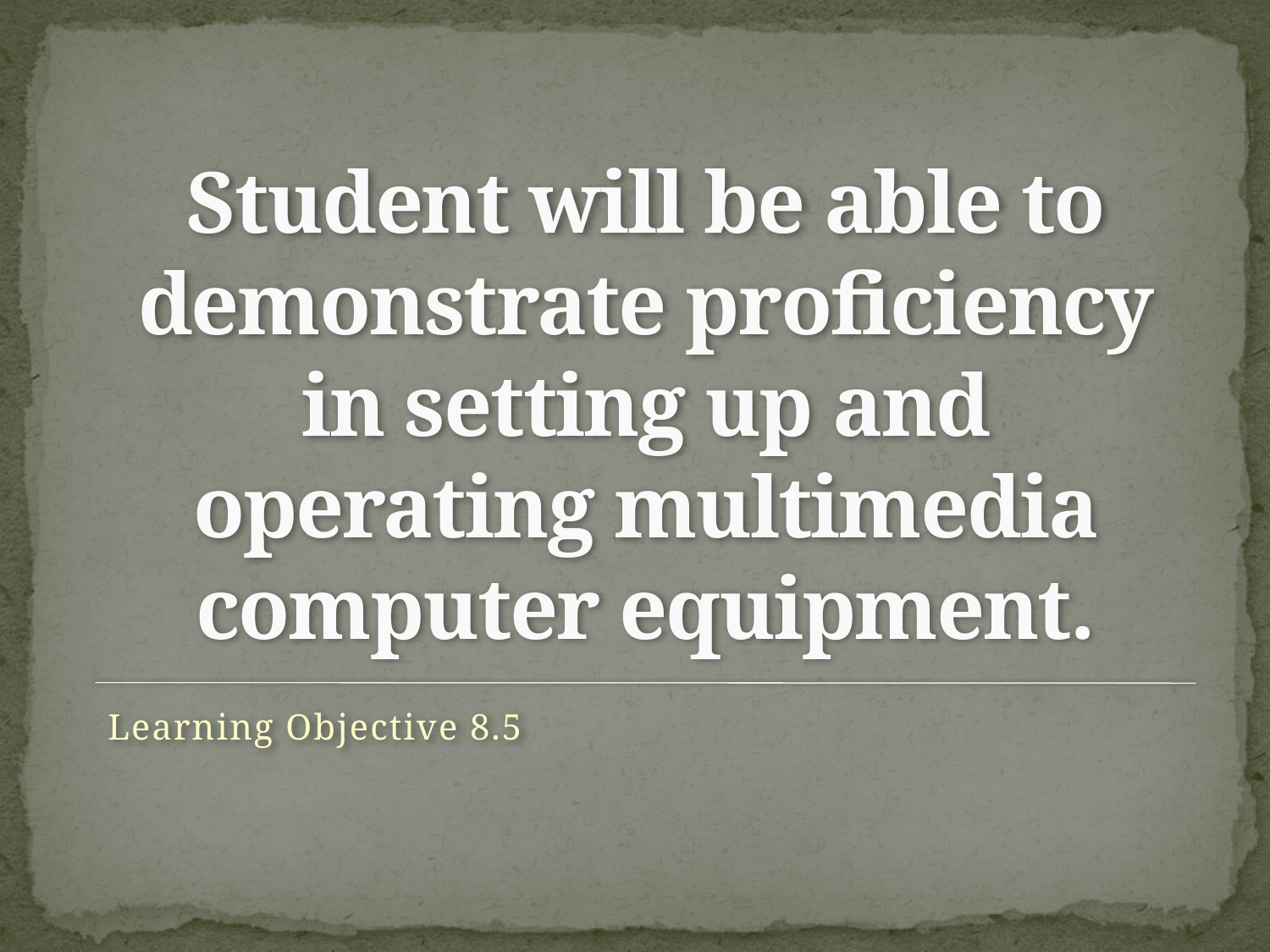

# Student will be able to demonstrate proficiency in setting up and operating multimedia computer equipment.
Learning Objective 8.5